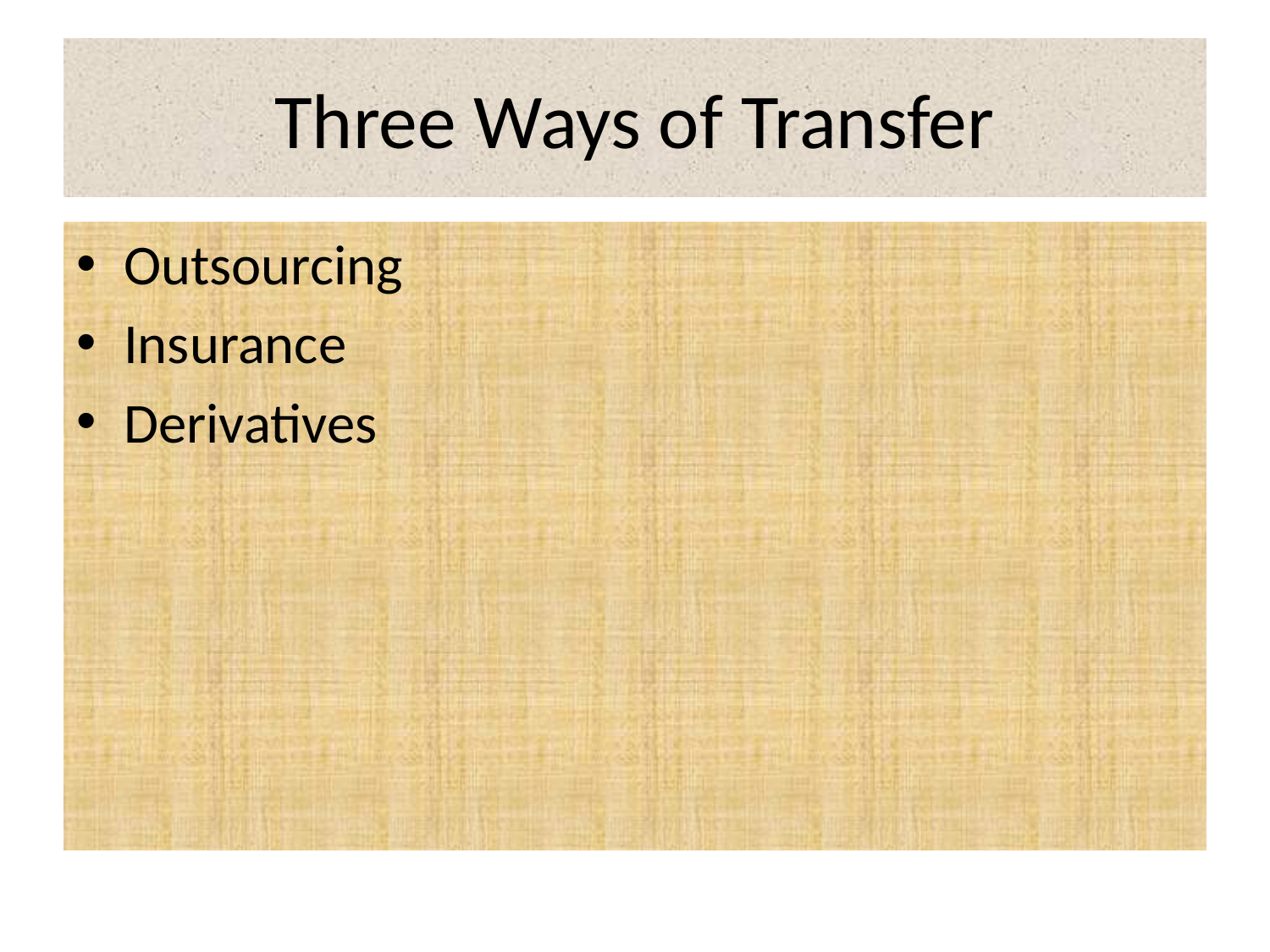

# Three Ways of Transfer
Outsourcing
Insurance
Derivatives